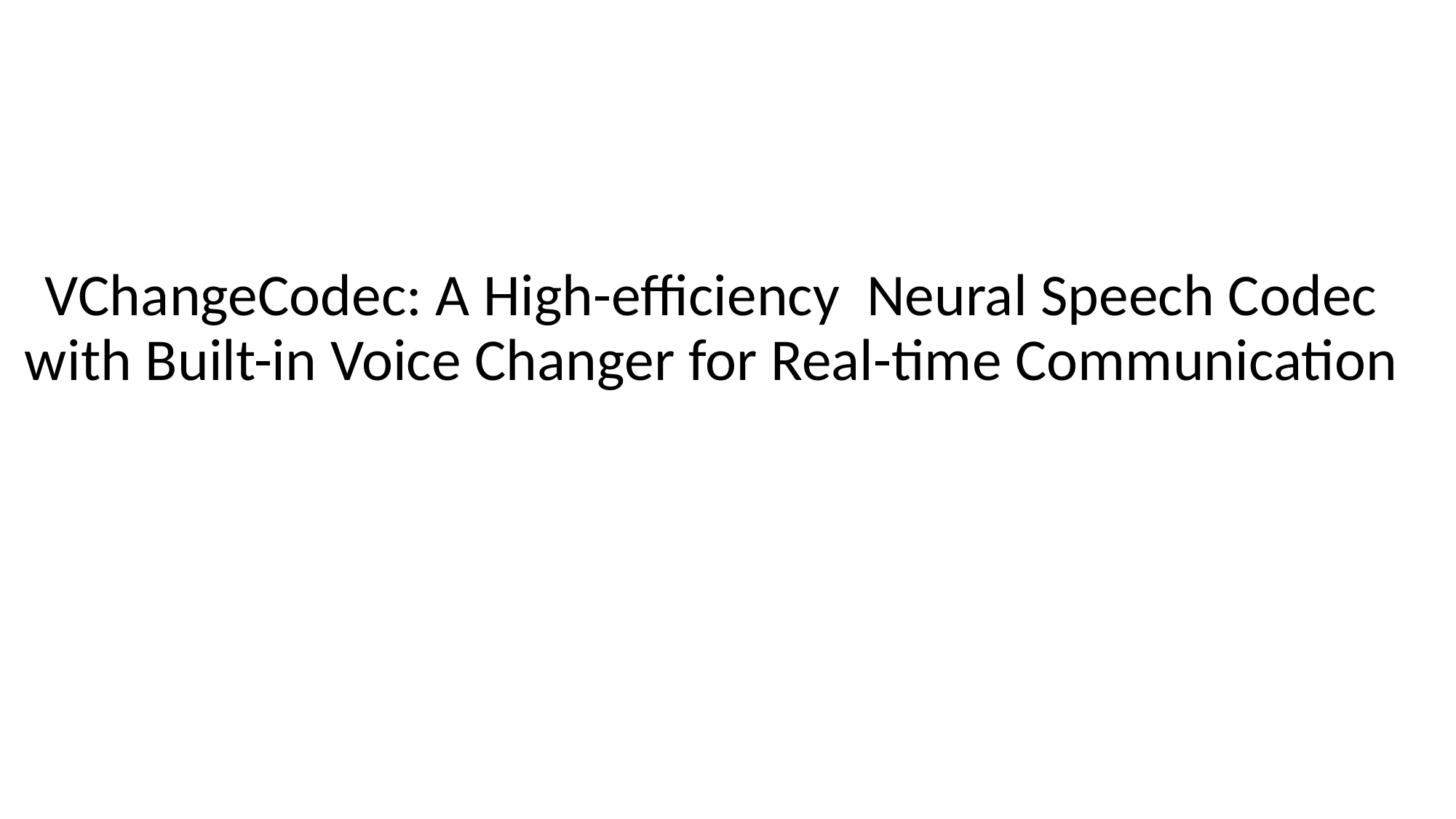

# VChangeCodec: A High-efficiency  Neural Speech Codec with Built-in Voice Changer for Real-time Communication